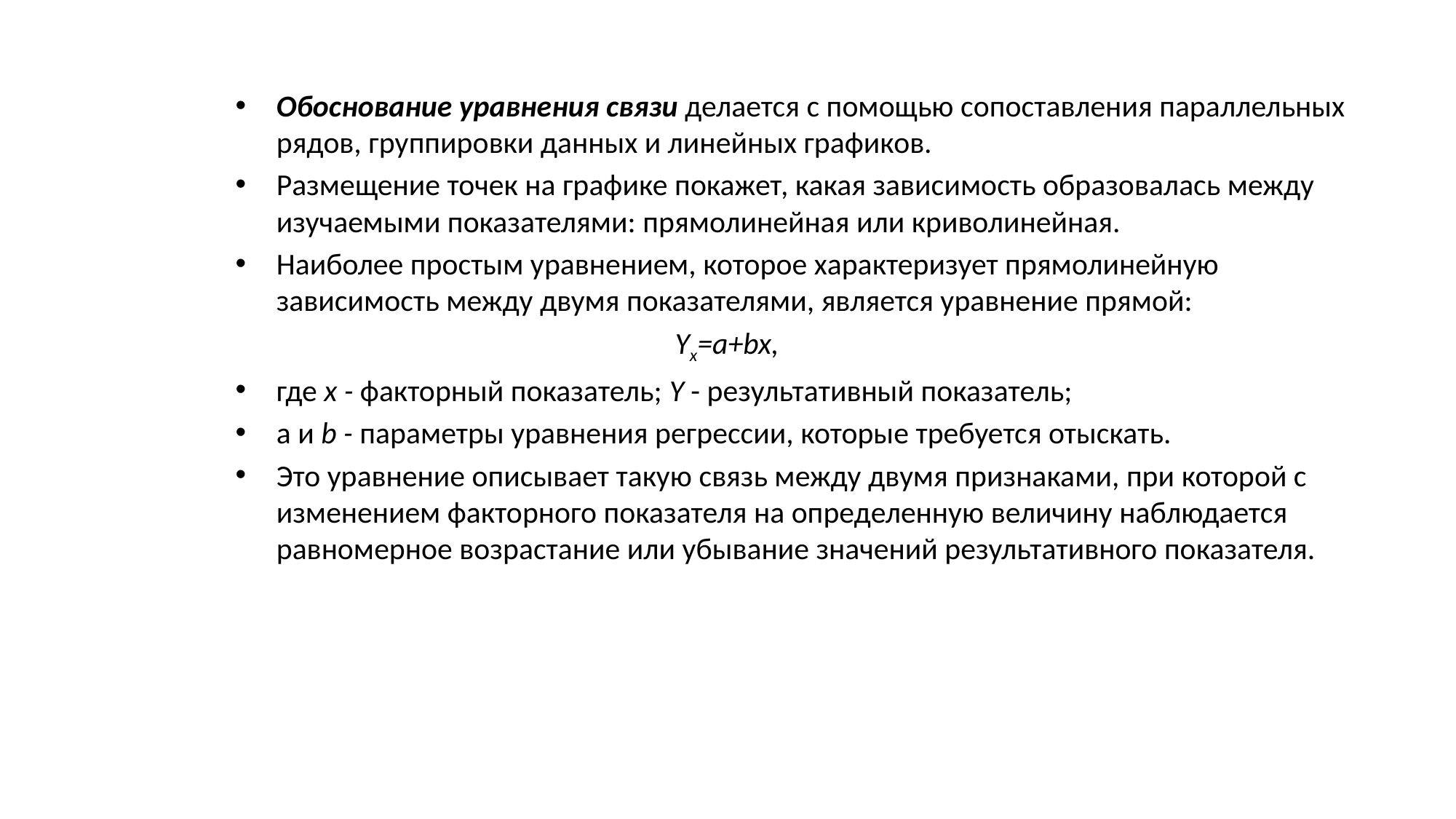

Обоснование уравнения связи делается с помощью сопоставления параллельных рядов, группировки данных и линейных графиков.
Размещение точек на графике покажет, какая зависимость образовалась между изучаемыми показателями: прямолинейная или криволинейная.
Наиболее простым уравнением, которое характеризует прямолинейную зависимость между двумя показателями, является уравнение прямой:
Yх=a+bx,
где х - факторный показатель; Y - результативный показатель;
а и b - параметры уравнения регрессии, которые требуется отыскать.
Это уравнение описывает такую связь между двумя признаками, при которой с изменением факторного показателя на определенную величину наблюдается равномерное возрастание или убывание значений результативного показателя.